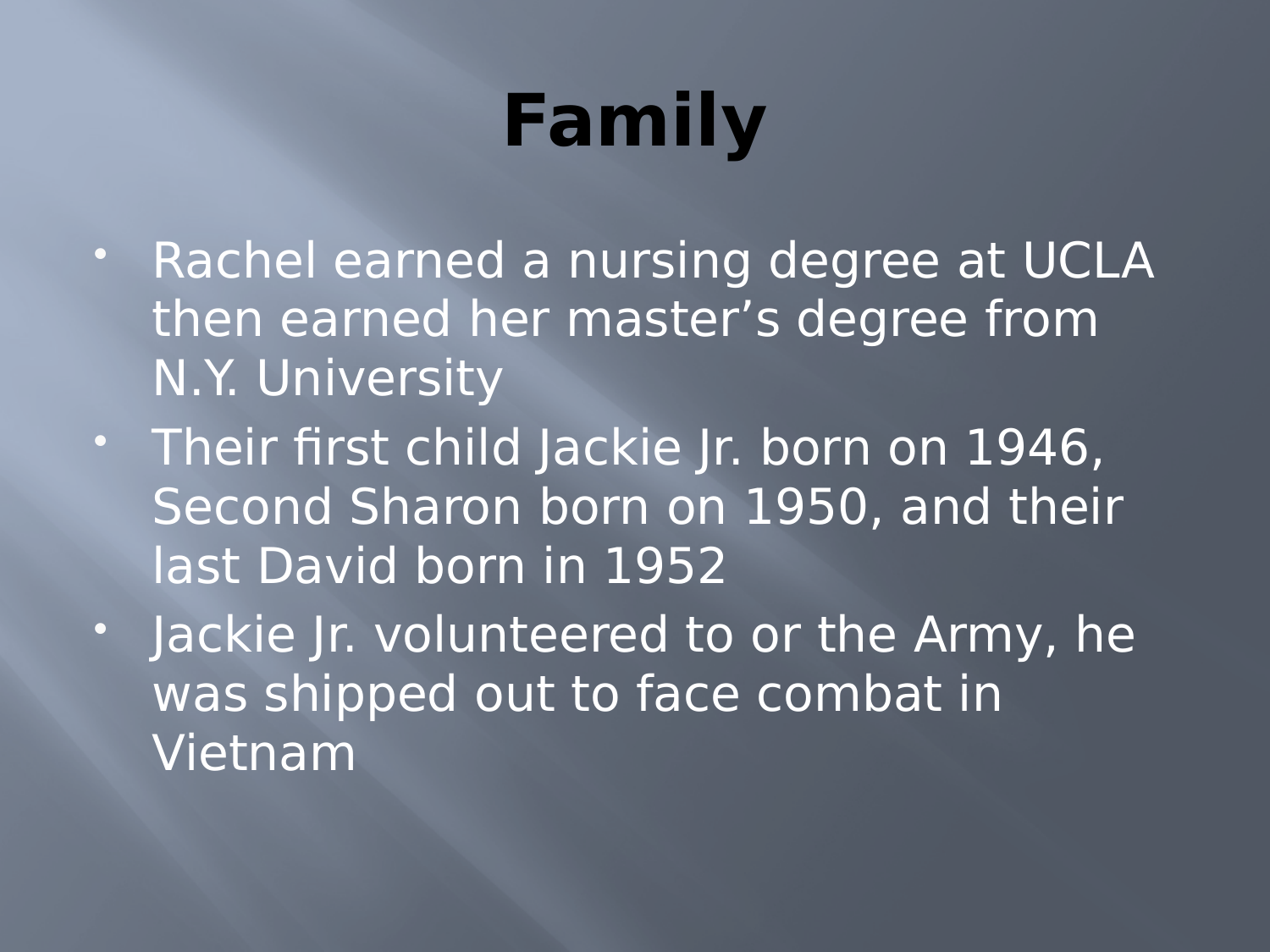

# Family
Rachel earned a nursing degree at UCLA then earned her master’s degree from N.Y. University
Their first child Jackie Jr. born on 1946, Second Sharon born on 1950, and their last David born in 1952
Jackie Jr. volunteered to or the Army, he was shipped out to face combat in Vietnam